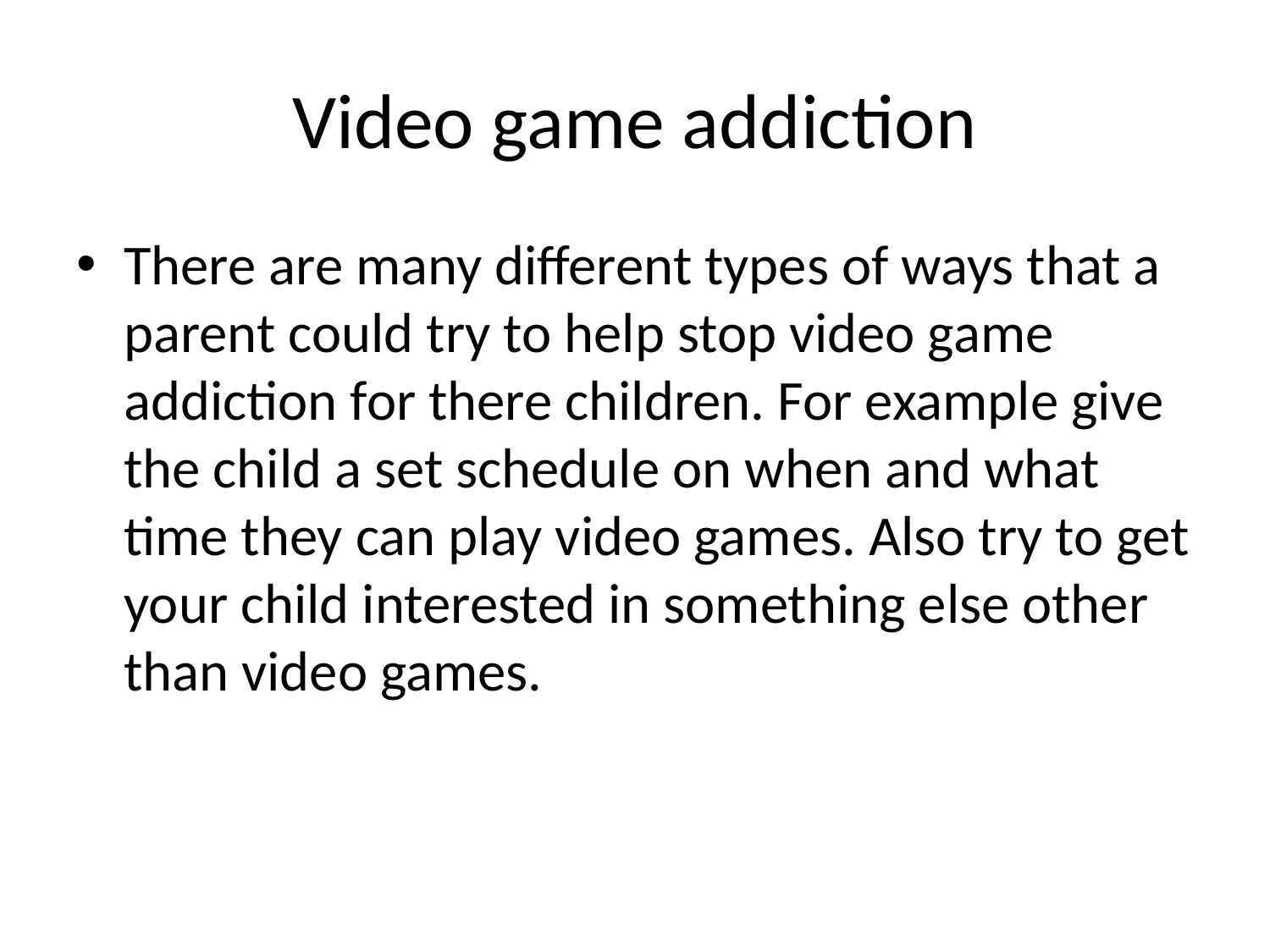

# Video game addiction
There are many different types of ways that a parent could try to help stop video game addiction for there children. For example give the child a set schedule on when and what time they can play video games. Also try to get your child interested in something else other than video games.